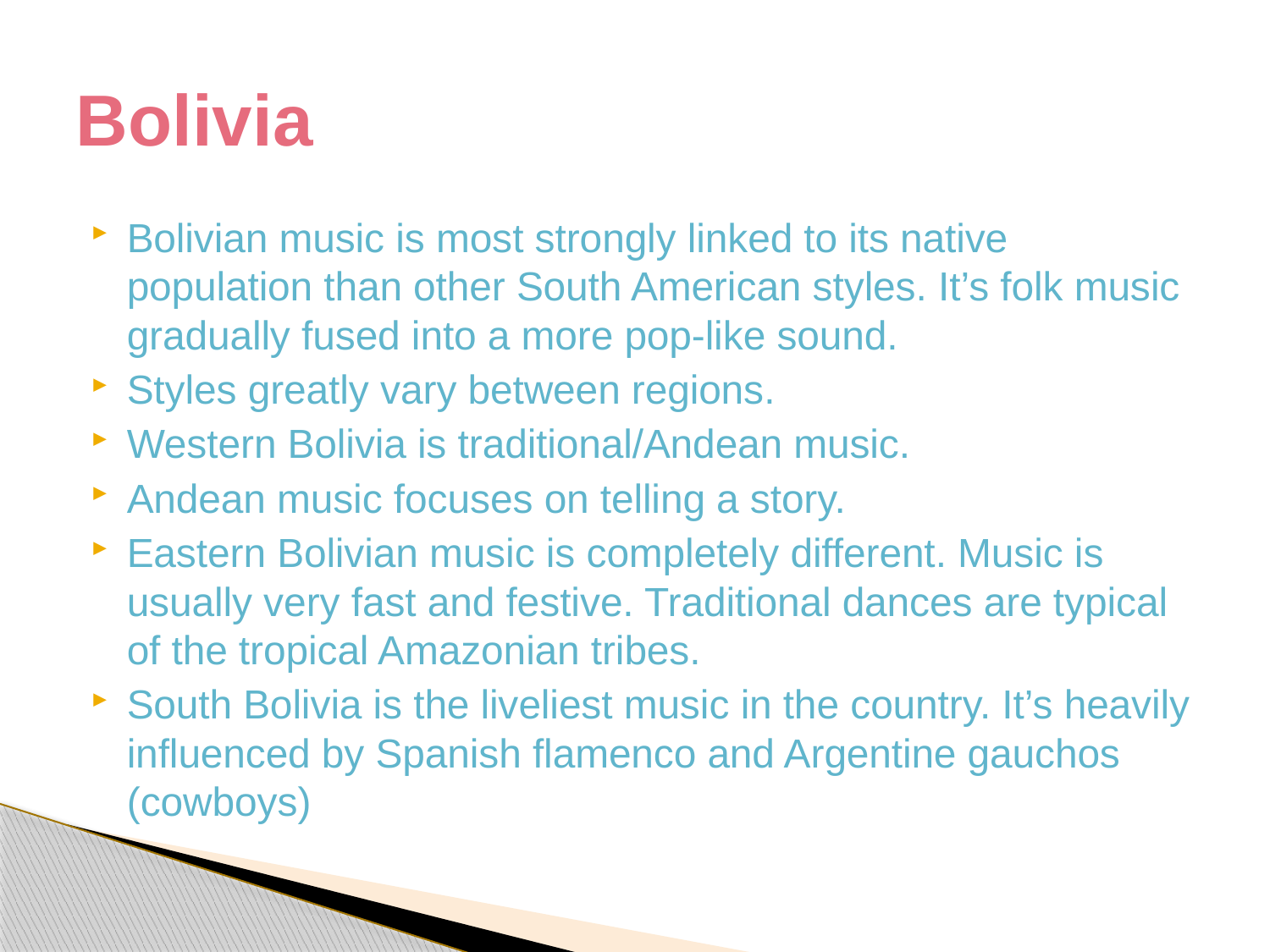

# Bolivia
Bolivian music is most strongly linked to its native population than other South American styles. It’s folk music gradually fused into a more pop-like sound.
Styles greatly vary between regions.
Western Bolivia is traditional/Andean music.
Andean music focuses on telling a story.
Eastern Bolivian music is completely different. Music is usually very fast and festive. Traditional dances are typical of the tropical Amazonian tribes.
South Bolivia is the liveliest music in the country. It’s heavily influenced by Spanish flamenco and Argentine gauchos (cowboys)